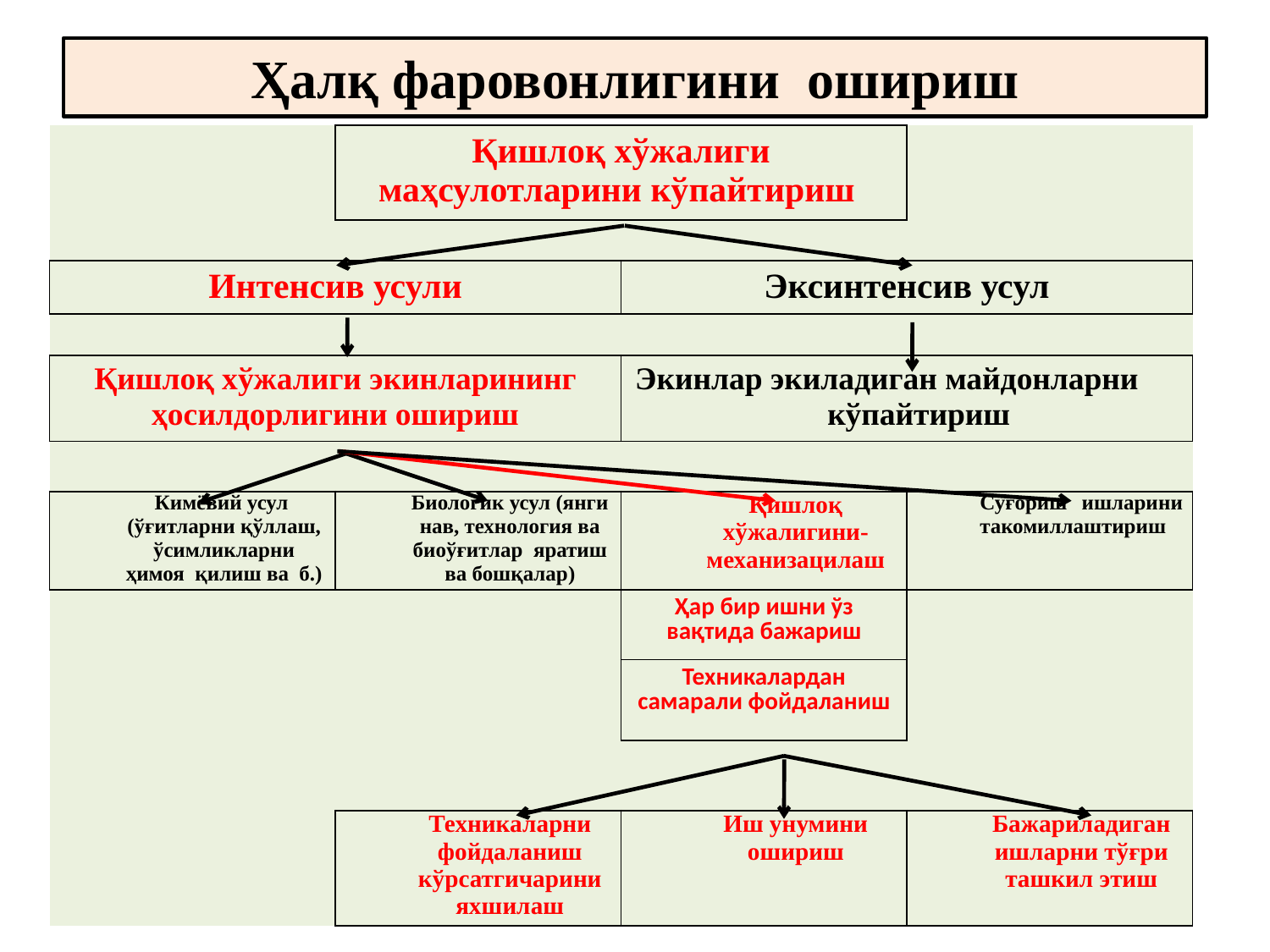

# Ҳалқ фаровонлигини  ошириш
|  | Қишлоқ хўжалиги маҳсулотларини кўпайтириш |  |  |
| --- | --- | --- | --- |
|  |  |  |  |
| Интенсив усули |  | Эксинтенсив усул |  |
|  |  |  |  |
| Қишлоқ хўжалиги экинларининг ҳосилдорлигини ошириш |  | Экинлар экиладиган майдонларни кўпайтириш |  |
|  |  |  |  |
| Кимёвий усул (ўғитларни қўллаш, ўсимликларни ҳимоя қилиш ва б.) | Биологик усул (янги нав, технология ва биоўғитлар яратиш ва бошқалар) | Қишлоқ хўжалигини-механизацилаш | Суғориш ишларини такомиллаштириш |
|  |  | Ҳар бир ишни ўз вақтида бажариш |  |
|  |  | Техникалардан самарали фойдаланиш |  |
|  |  |  |  |
|  | Техникаларни фойдаланиш кўрсатгичарини яхшилаш | Иш унумини ошириш | Бажариладиган ишларни тўғри ташкил этиш |